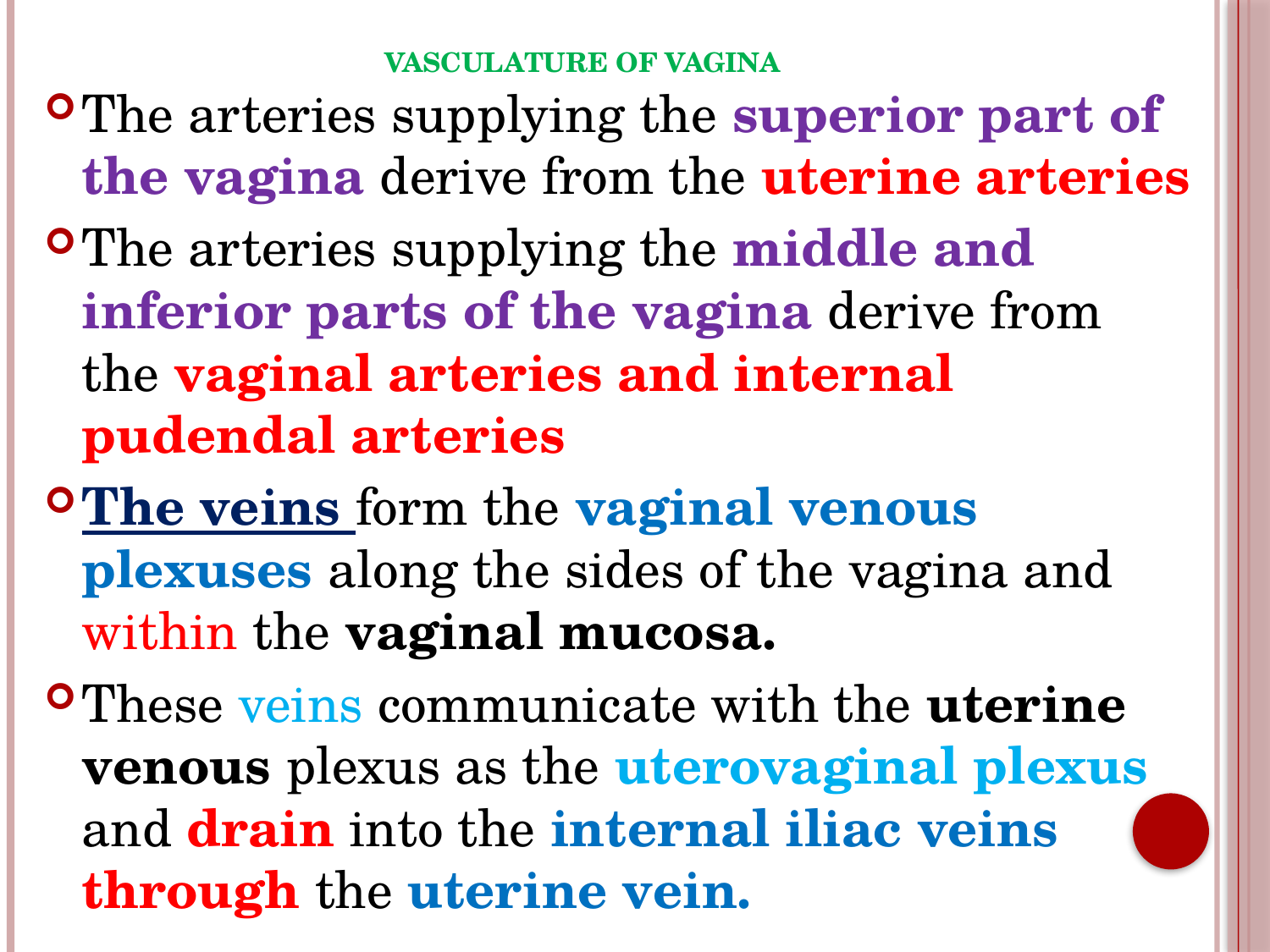

# Vasculature of Vagina
The arteries supplying the superior part of the vagina derive from the uterine arteries
The arteries supplying the middle and inferior parts of the vagina derive from the vaginal arteries and internal pudendal arteries
The veins form the vaginal venous plexuses along the sides of the vagina and within the vaginal mucosa.
These veins communicate with the uterine venous plexus as the uterovaginal plexus and drain into the internal iliac veins through the uterine vein.